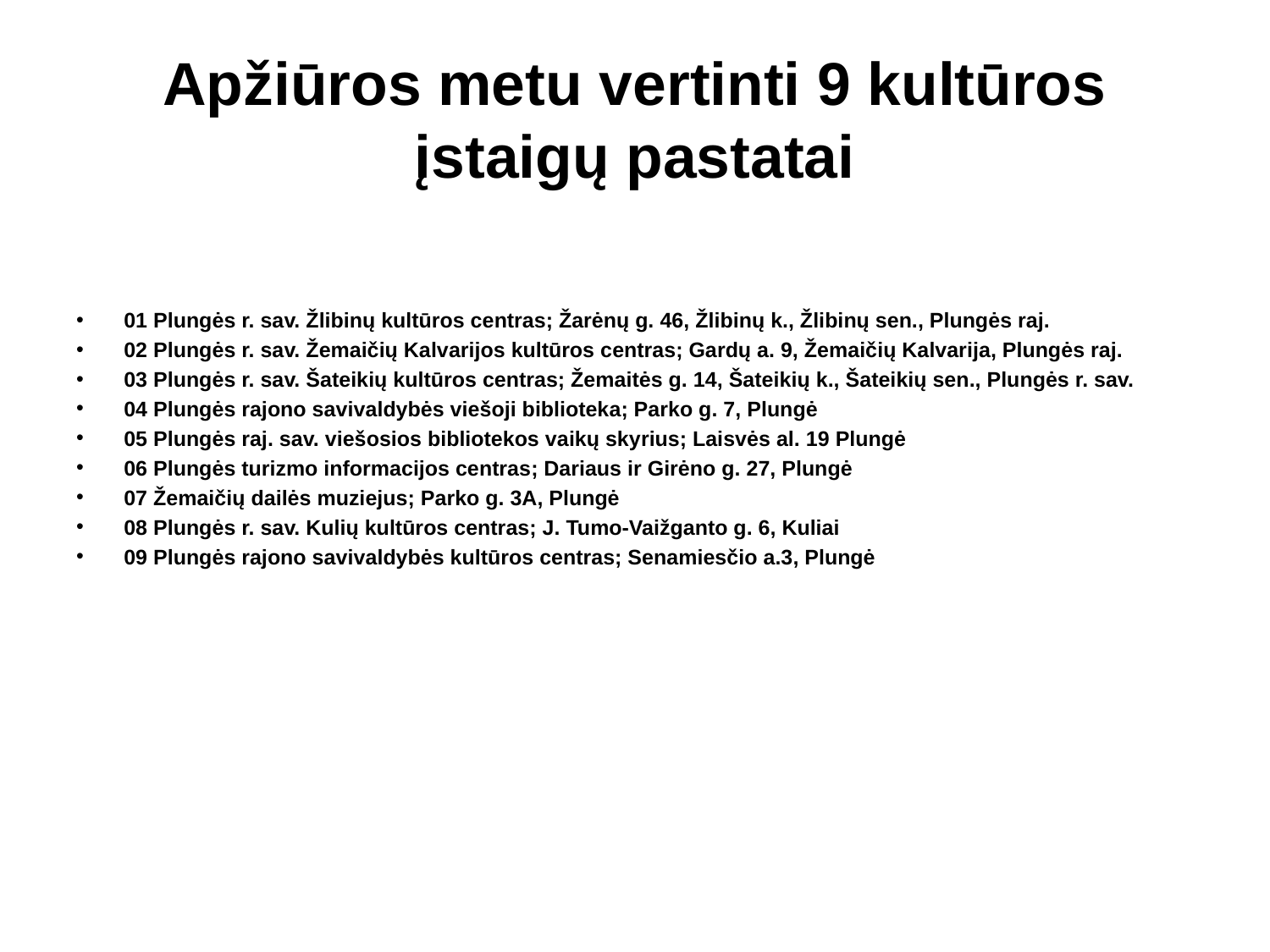

# Apžiūros metu vertinti 9 kultūros įstaigų pastatai

01 Plungės r. sav. Žlibinų kultūros centras; Žarėnų g. 46, Žlibinų k., Žlibinų sen., Plungės raj.
02 Plungės r. sav. Žemaičių Kalvarijos kultūros centras; Gardų a. 9, Žemaičių Kalvarija, Plungės raj.
03 Plungės r. sav. Šateikių kultūros centras; Žemaitės g. 14, Šateikių k., Šateikių sen., Plungės r. sav.
04 Plungės rajono savivaldybės viešoji biblioteka; Parko g. 7, Plungė
05 Plungės raj. sav. viešosios bibliotekos vaikų skyrius; Laisvės al. 19 Plungė
06 Plungės turizmo informacijos centras; Dariaus ir Girėno g. 27, Plungė
07 Žemaičių dailės muziejus; Parko g. 3A, Plungė
08 Plungės r. sav. Kulių kultūros centras; J. Tumo-Vaižganto g. 6, Kuliai
09 Plungės rajono savivaldybės kultūros centras; Senamiesčio a.3, Plungė